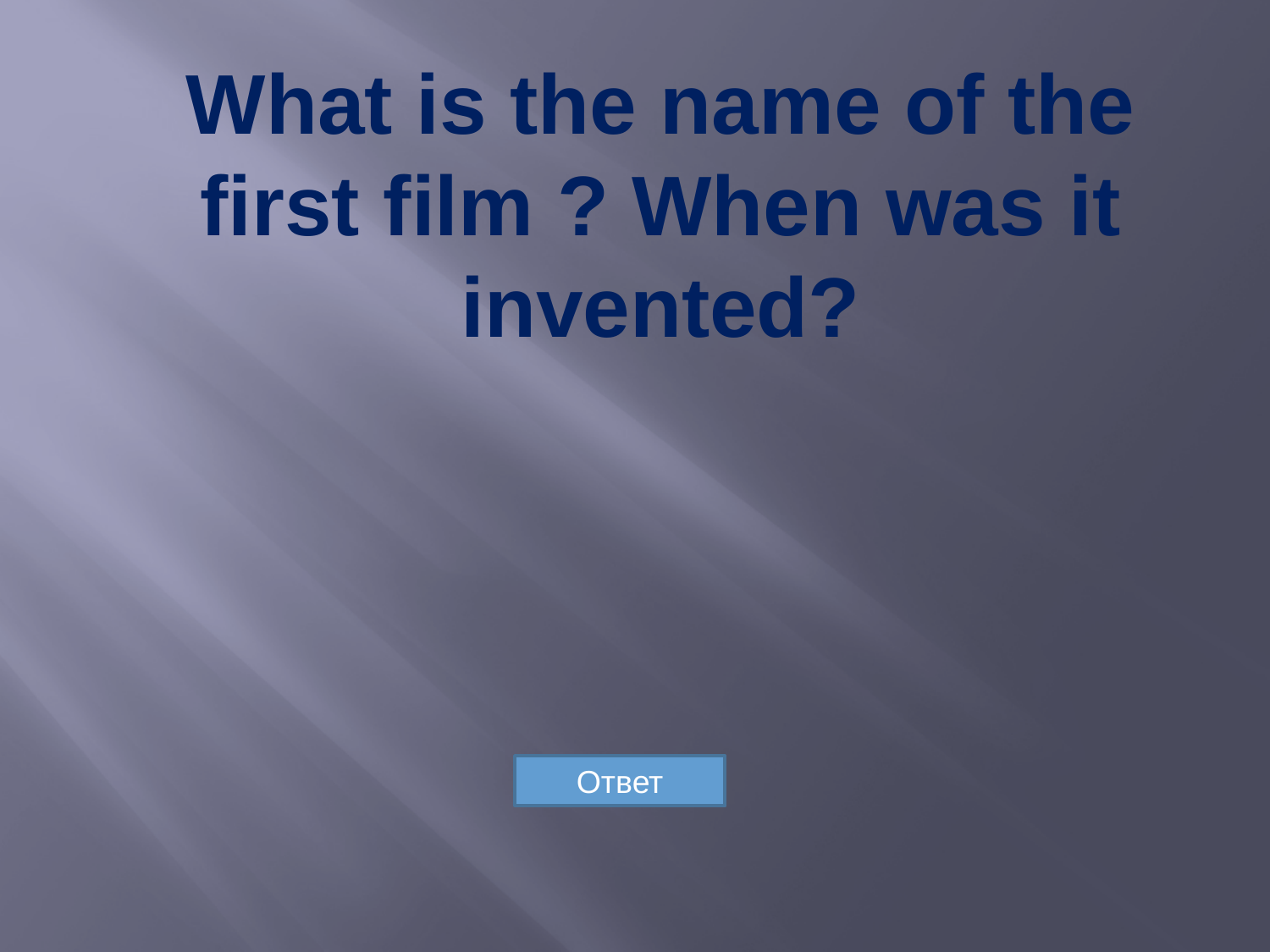

# What is the name of the first film ? When was it invented?